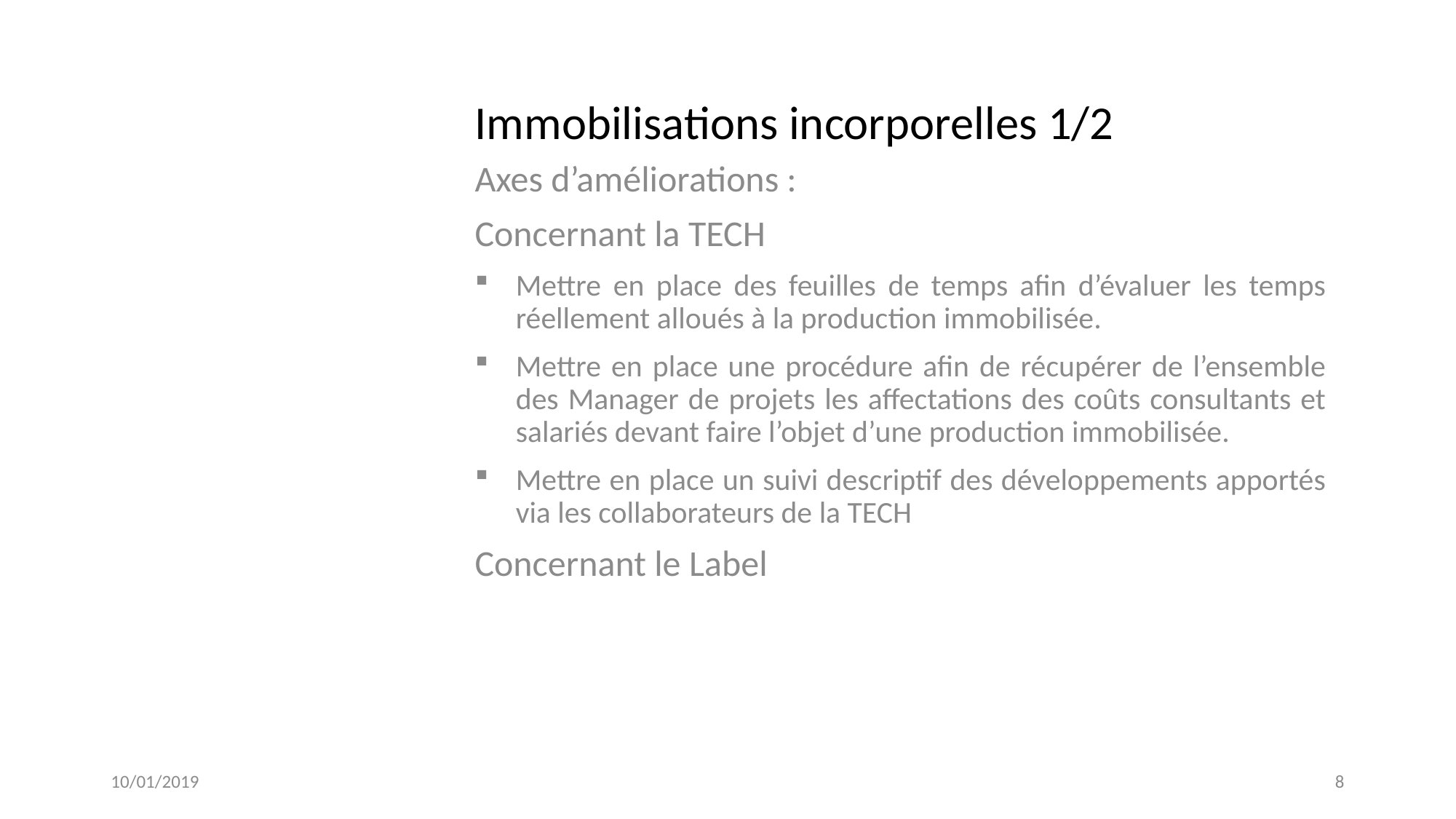

# Immobilisations incorporelles 1/2
Principaux interlocuteurs :

Pr le Label : Hélène GROSLERON
Pr la Tech : Dorianne THIEURY
Axes d’améliorations :
Concernant la TECH
Mettre en place des feuilles de temps afin d’évaluer les temps réellement alloués à la production immobilisée.
Mettre en place une procédure afin de récupérer de l’ensemble des Manager de projets les affectations des coûts consultants et salariés devant faire l’objet d’une production immobilisée.
Mettre en place un suivi descriptif des développements apportés via les collaborateurs de la TECH
Concernant le Label

10/01/2019

8